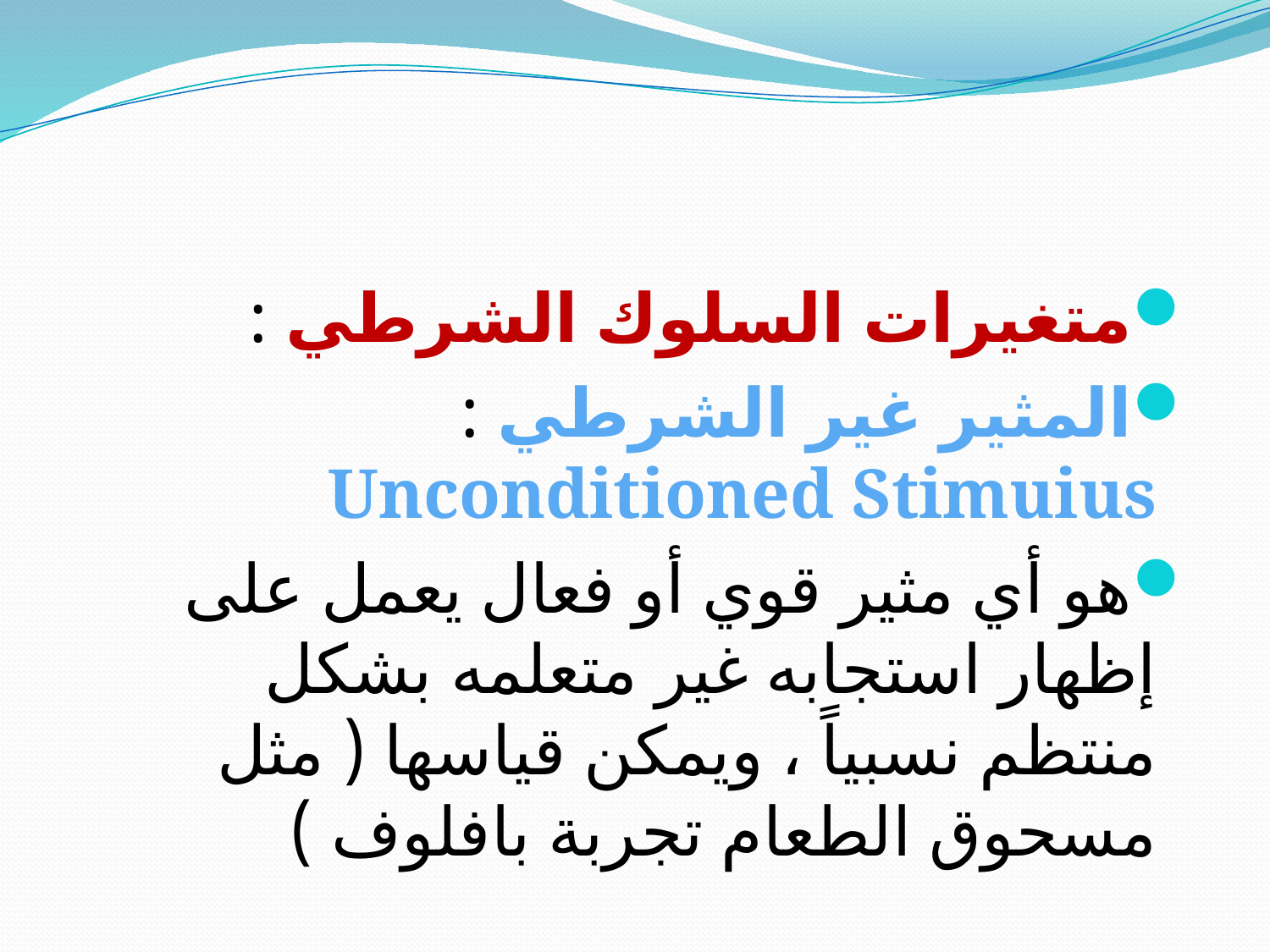

#
متغيرات السلوك الشرطي :
المثير غير الشرطي : Unconditioned Stimuius
هو أي مثير قوي أو فعال يعمل على إظهار استجابه غير متعلمه بشكل منتظم نسبياً ، ويمكن قياسها ( مثل مسحوق الطعام تجربة بافلوف )